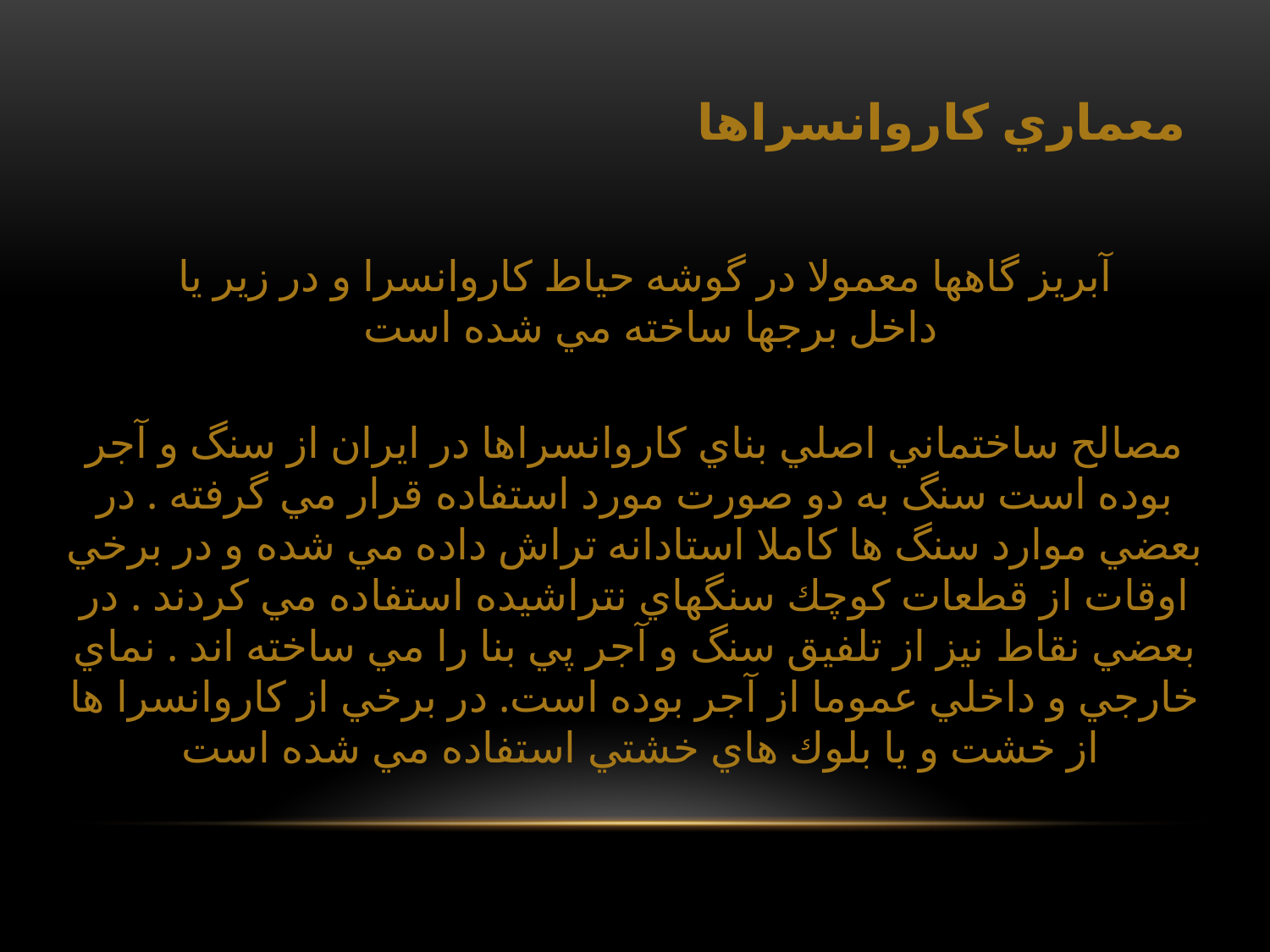

معماري كاروانسراها
آبريز گاهها معمولا در گوشه حياط كاروانسرا و در زير يا داخل برجها ساخته مي شده است
مصالح ساختماني اصلي بناي كاروانسراها در ايران از سنگ و آجر بوده است سنگ به دو صورت مورد استفاده قرار مي گرفته . در بعضي موارد سنگ ها كاملا استادانه تراش داده مي شده و در برخي اوقات از قطعات كوچك سنگهاي نتراشيده استفاده مي كردند . در بعضي نقاط نيز از تلفيق سنگ و آجر پي بنا را مي ساخته اند . نماي خارجي و داخلي عموما از آجر بوده است. در برخي از كاروانسرا ها از خشت و يا بلوك هاي خشتي استفاده مي شده است